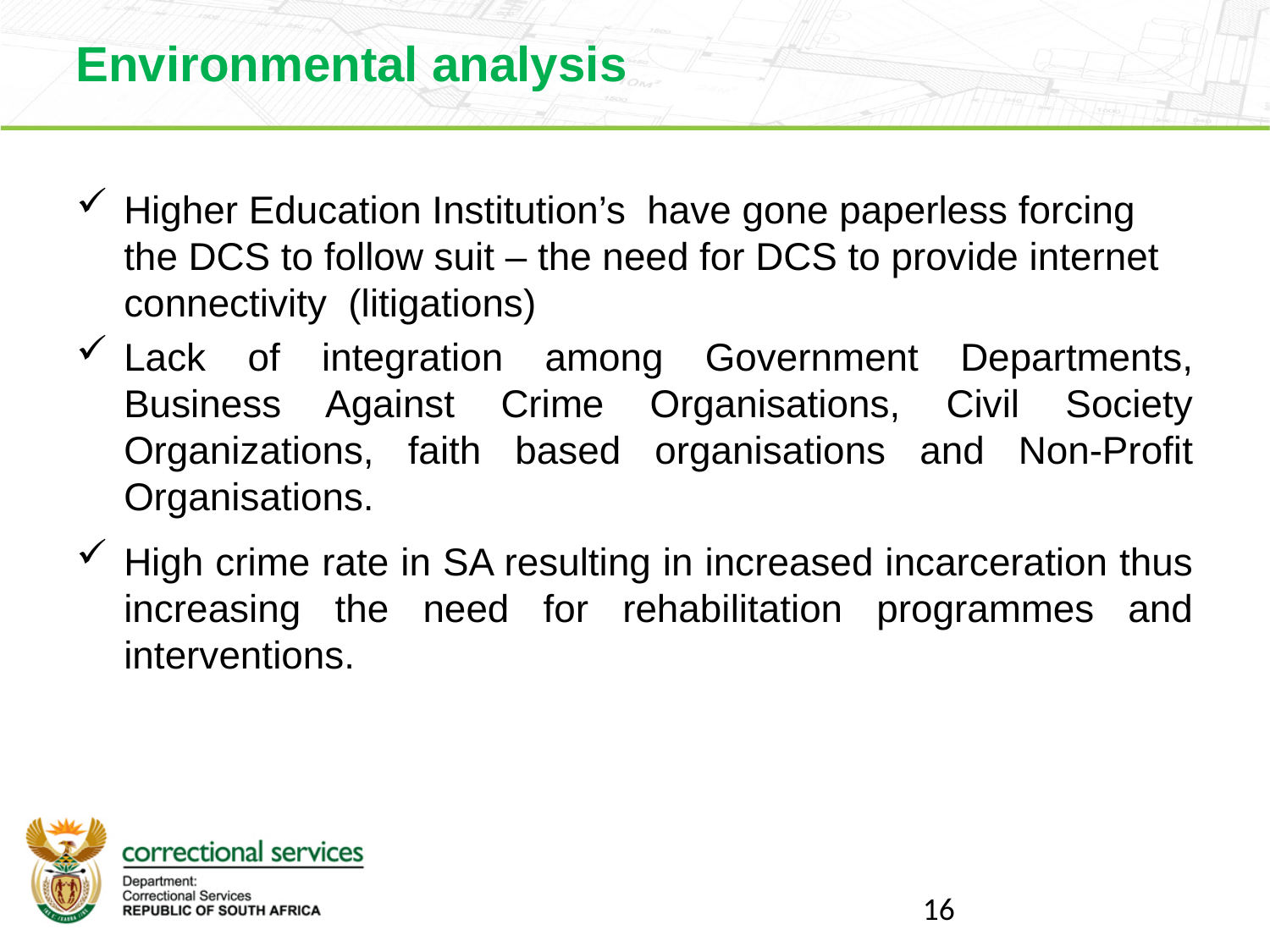

Environmental analysis
Higher Education Institution’s  have gone paperless forcing the DCS to follow suit – the need for DCS to provide internet connectivity  (litigations)
Lack of integration among Government Departments, Business Against Crime Organisations, Civil Society Organizations, faith based organisations and Non-Profit Organisations.
High crime rate in SA resulting in increased incarceration thus increasing the need for rehabilitation programmes and interventions.

16